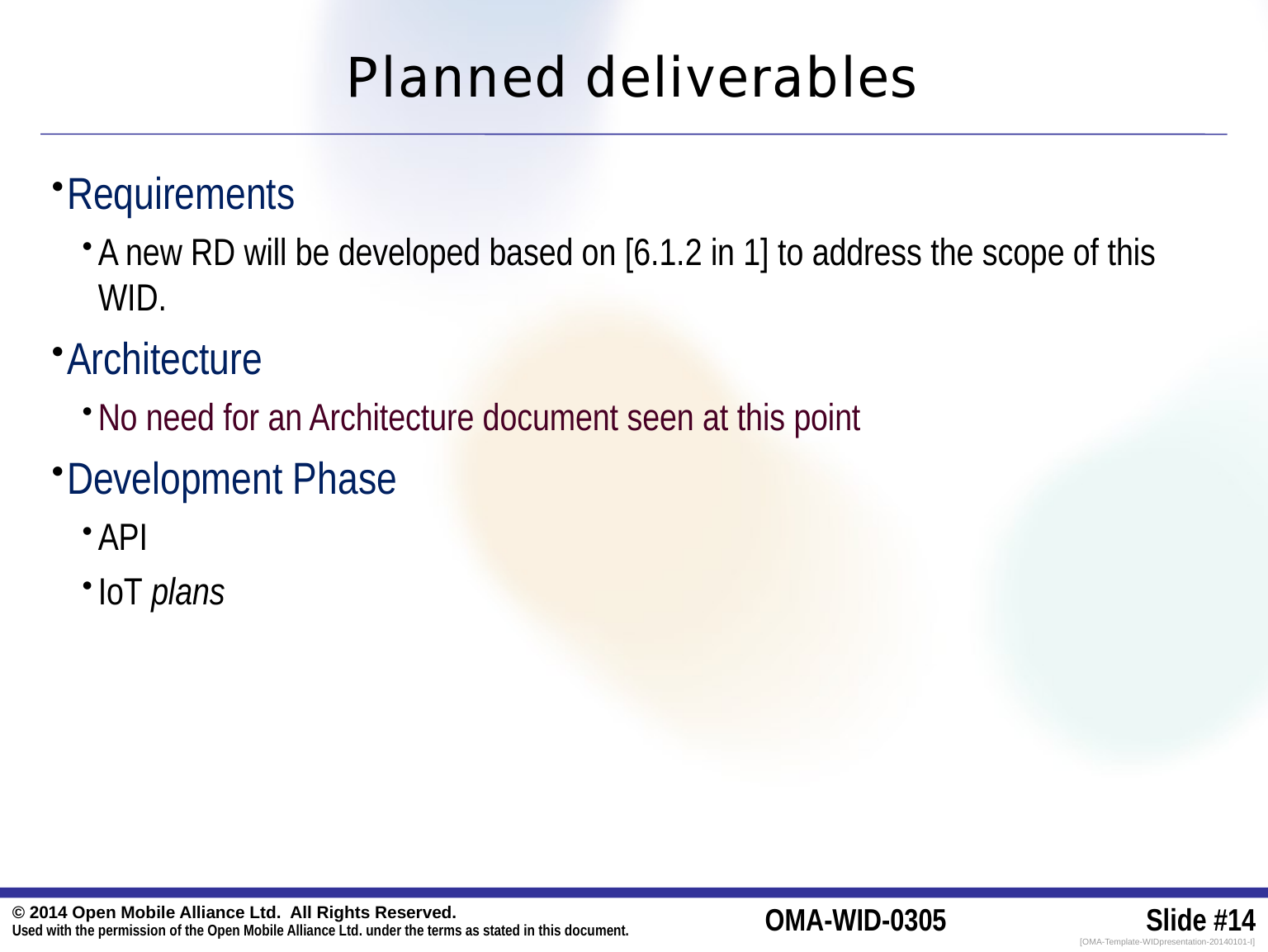

# Planned deliverables
Requirements
A new RD will be developed based on [6.1.2 in 1] to address the scope of this WID.
Architecture
No need for an Architecture document seen at this point
Development Phase
API
IoT plans